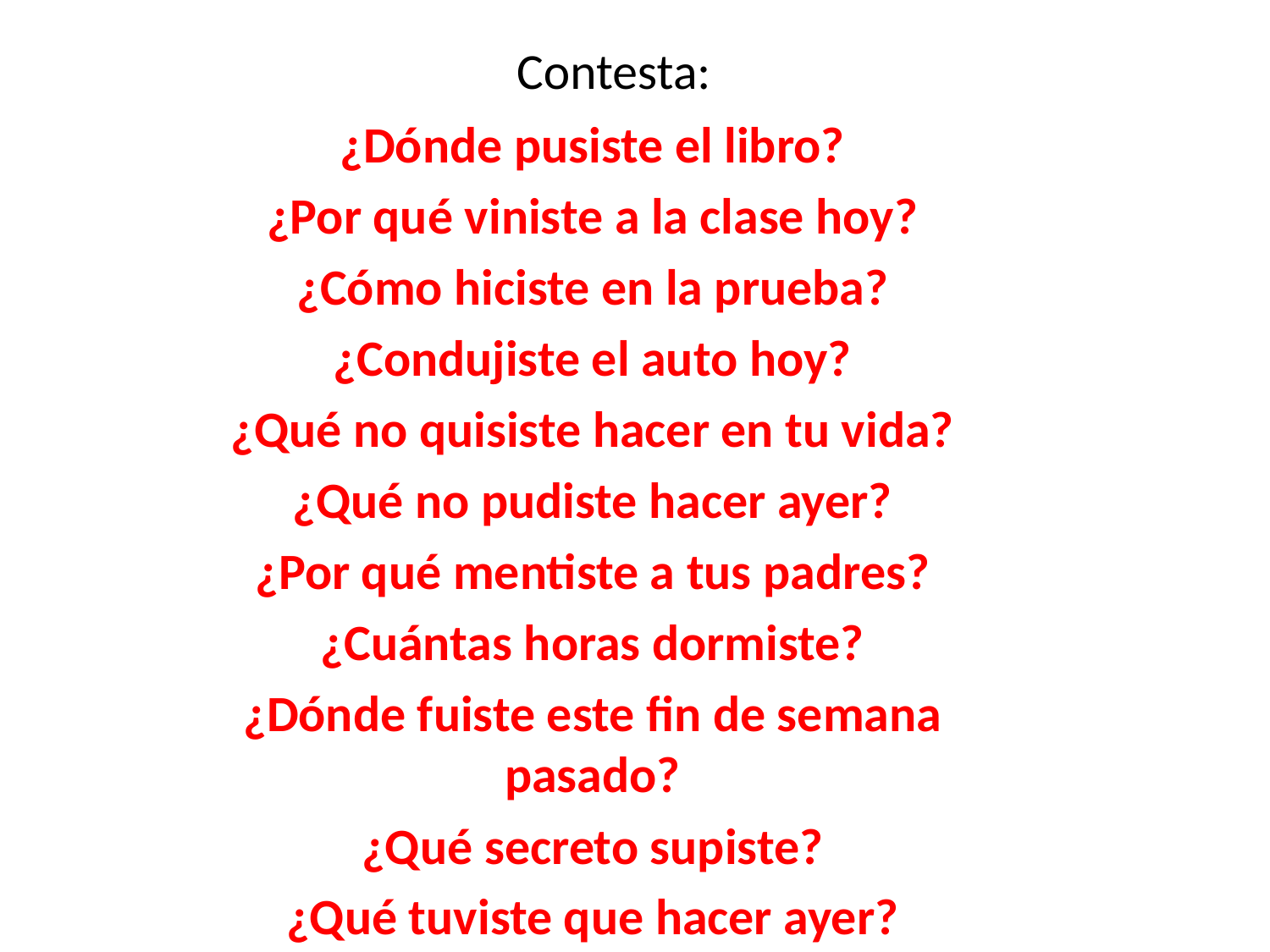

# Contesta:
¿Dónde pusiste el libro?
¿Por qué viniste a la clase hoy?
¿Cómo hiciste en la prueba?
¿Condujiste el auto hoy?
¿Qué no quisiste hacer en tu vida?
¿Qué no pudiste hacer ayer?
¿Por qué mentiste a tus padres?
¿Cuántas horas dormiste?
¿Dónde fuiste este fin de semana pasado?
¿Qué secreto supiste?
¿Qué tuviste que hacer ayer?